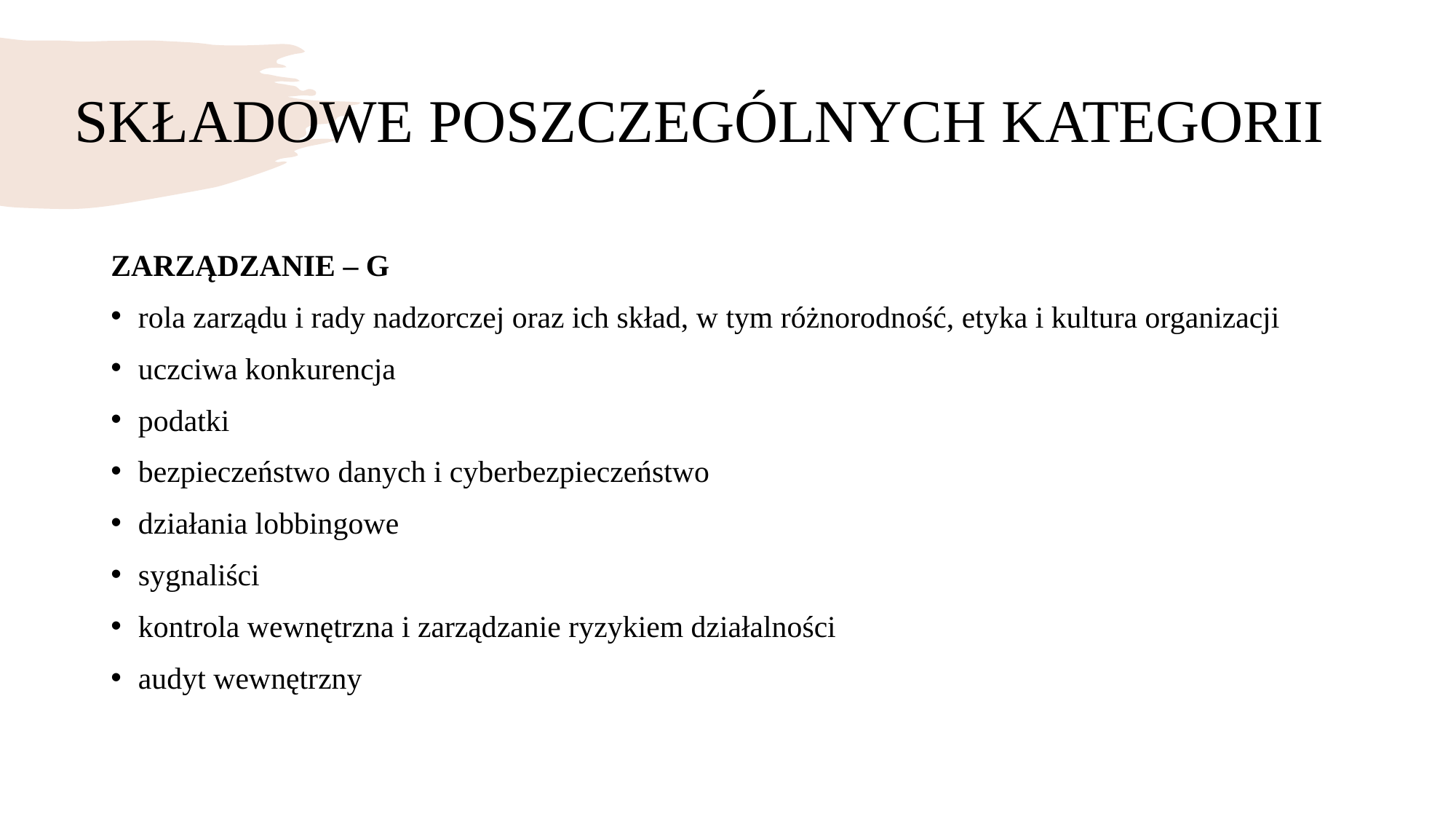

# SKŁADOWE POSZCZEGÓLNYCH KATEGORII
ZARZĄDZANIE – G
rola zarządu i rady nadzorczej oraz ich skład, w tym różnorodność, etyka i kultura organizacji
uczciwa konkurencja
podatki
bezpieczeństwo danych i cyberbezpieczeństwo
działania lobbingowe
sygnaliści
kontrola wewnętrzna i zarządzanie ryzykiem działalności
audyt wewnętrzny